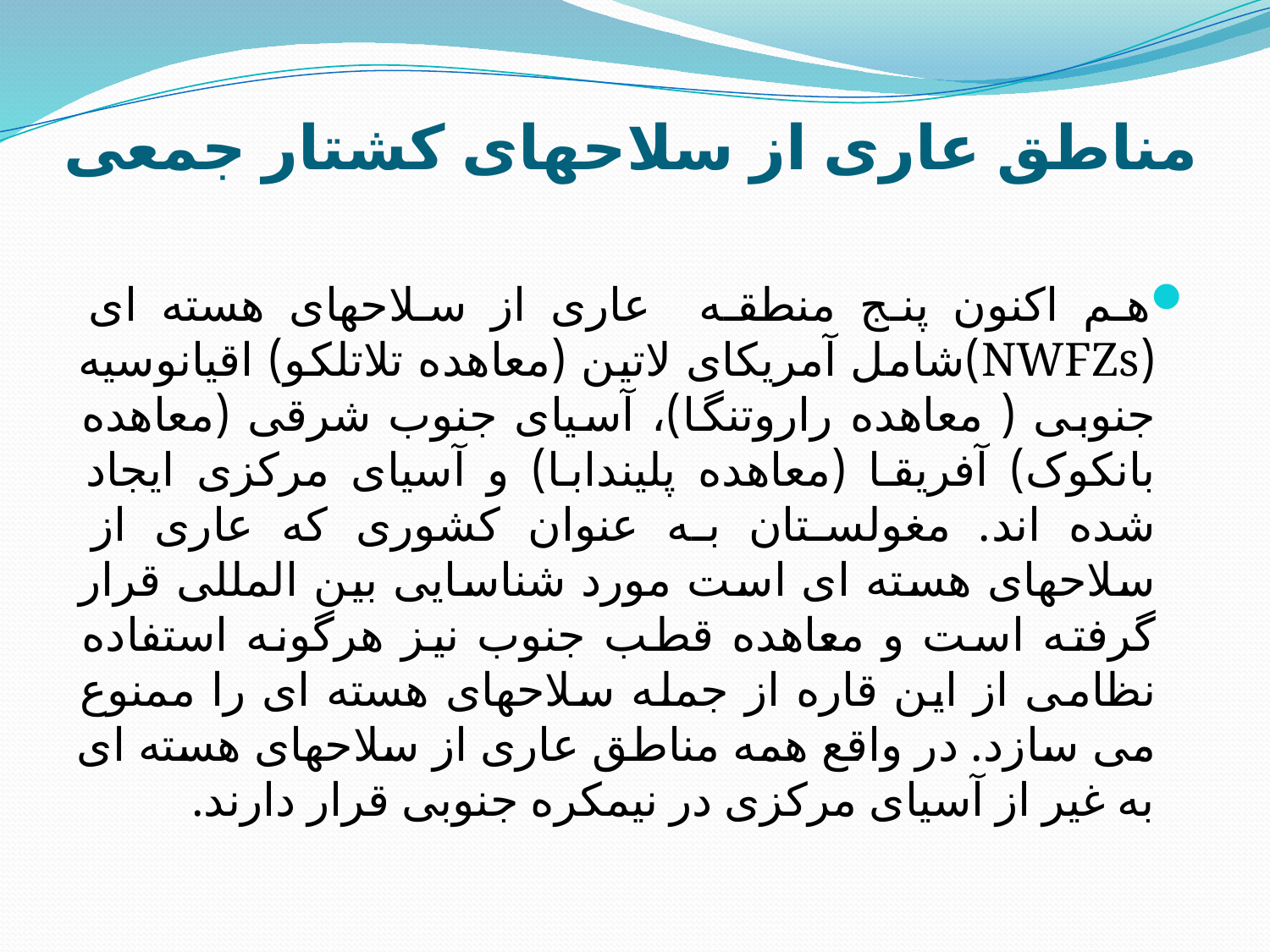

# مناطق عاری از سلاحهای کشتار جمعی
هم اکنون پنج منطقه  عاری از سلاحهای هسته ای (NWFZs)شامل آمریکای لاتین (معاهده تلاتلکو) اقیانوسیه جنوبی ( معاهده راروتنگا)، آسیای جنوب شرقی (معاهده بانکوک) آفریقا (معاهده پلیندابا) و آسیای مرکزی ایجاد شده اند. مغولستان به عنوان کشوری که عاری از سلاحهای هسته ای است مورد شناسایی بین المللی قرار گرفته است و معاهده قطب جنوب نیز هرگونه استفاده نظامی از این قاره از جمله سلاحهای هسته ای را ممنوع می سازد. در واقع همه مناطق عاری از سلاحهای هسته ای به غیر از آسیای مرکزی در نیمکره جنوبی قرار دارند.